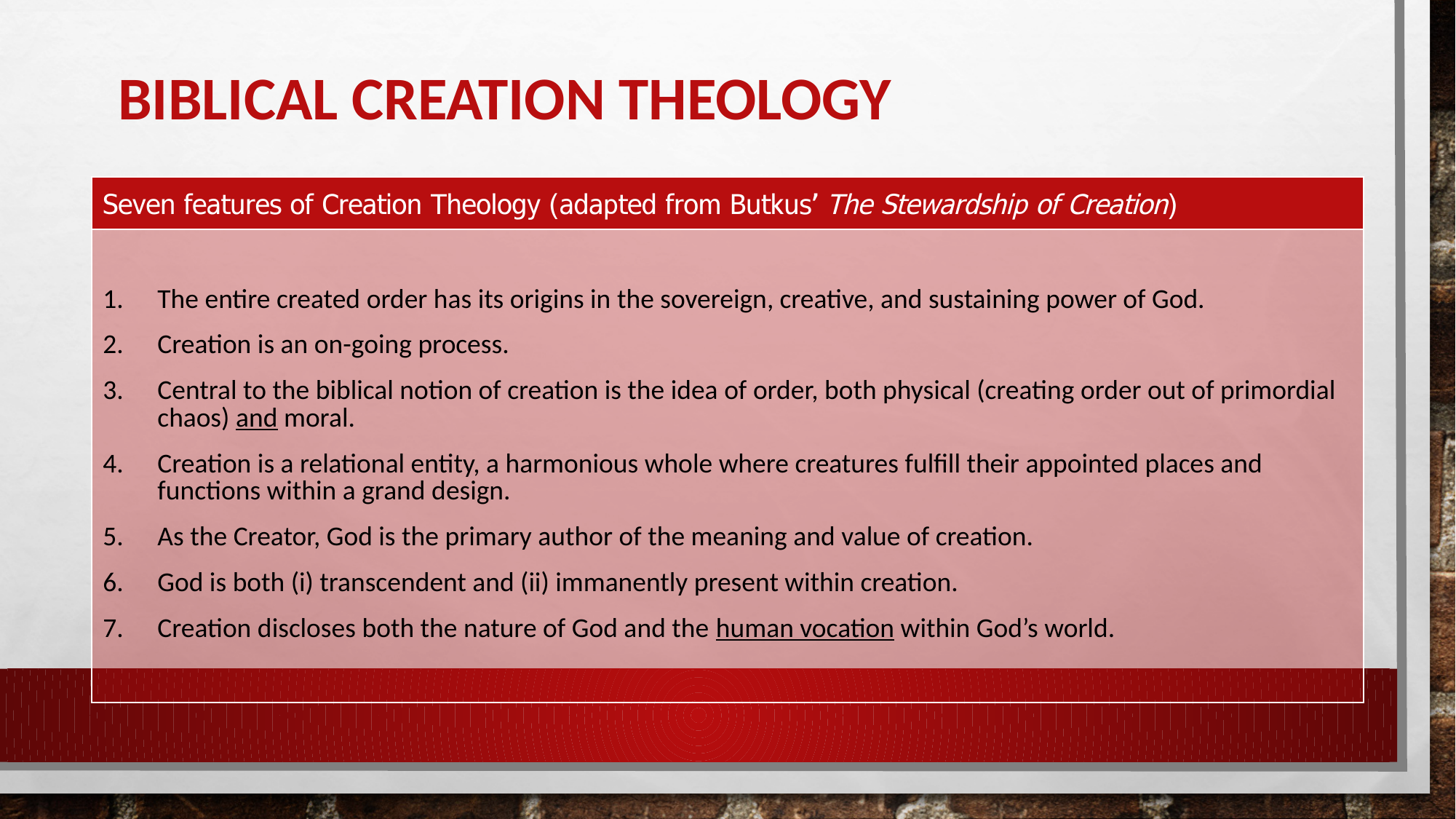

# Biblical creation theology
| Seven features of Creation Theology (adapted from Butkus’ The Stewardship of Creation) |
| --- |
| The entire created order has its origins in the sovereign, creative, and sustaining power of God. Creation is an on-going process. Central to the biblical notion of creation is the idea of order, both physical (creating order out of primordial chaos) and moral. Creation is a relational entity, a harmonious whole where creatures fulfill their appointed places and functions within a grand design. As the Creator, God is the primary author of the meaning and value of creation. God is both (i) transcendent and (ii) immanently present within creation. Creation discloses both the nature of God and the human vocation within God’s world. |